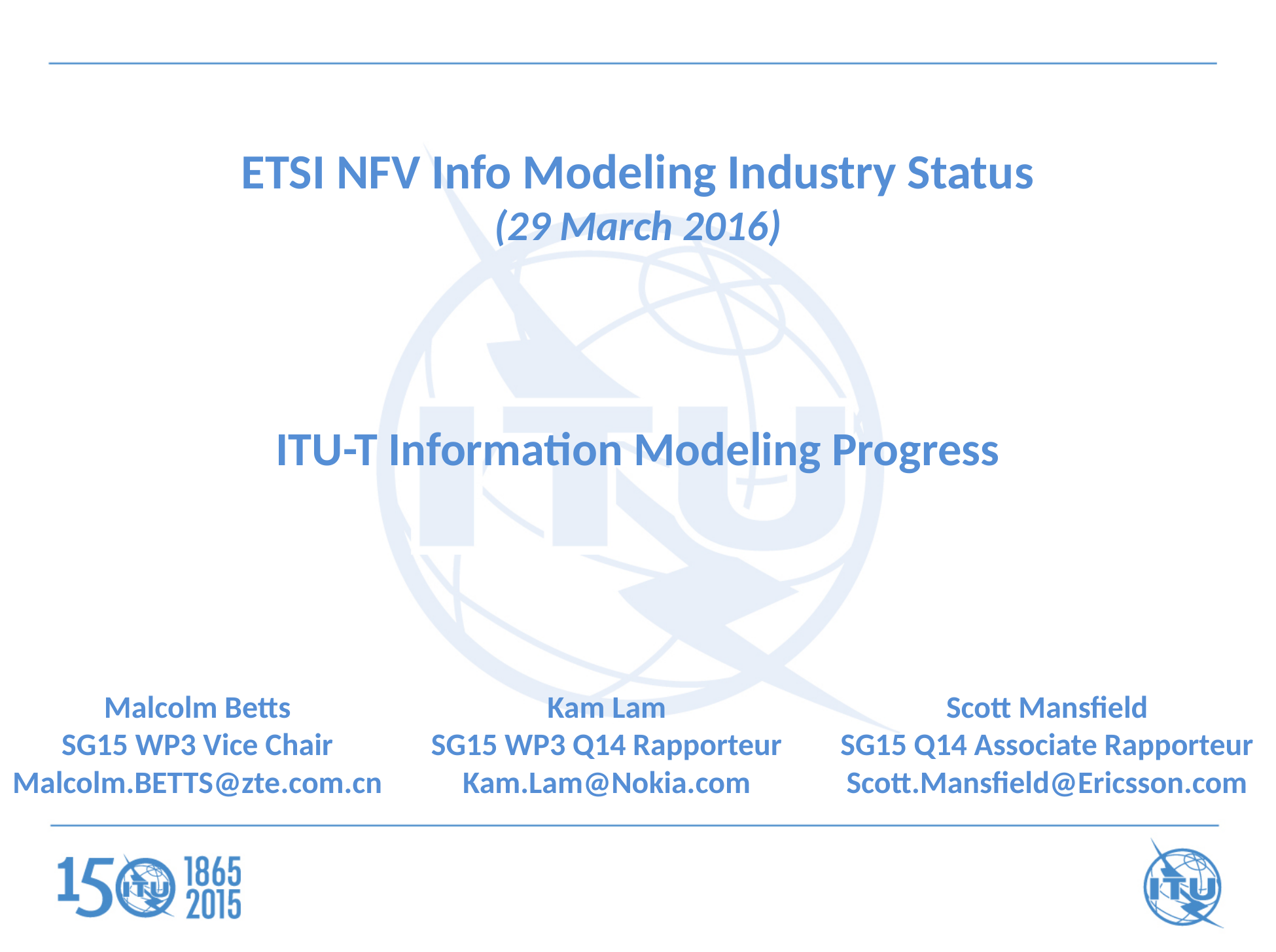

# ETSI NFV Info Modeling Industry Status (29 March 2016)
ITU-T Information Modeling Progress

Malcolm Betts
SG15 WP3 Vice Chair
Malcolm.BETTS@zte.com.cn
Kam Lam
SG15 WP3 Q14 Rapporteur
Kam.Lam@Nokia.com
Scott Mansfield
SG15 Q14 Associate Rapporteur
Scott.Mansfield@Ericsson.com